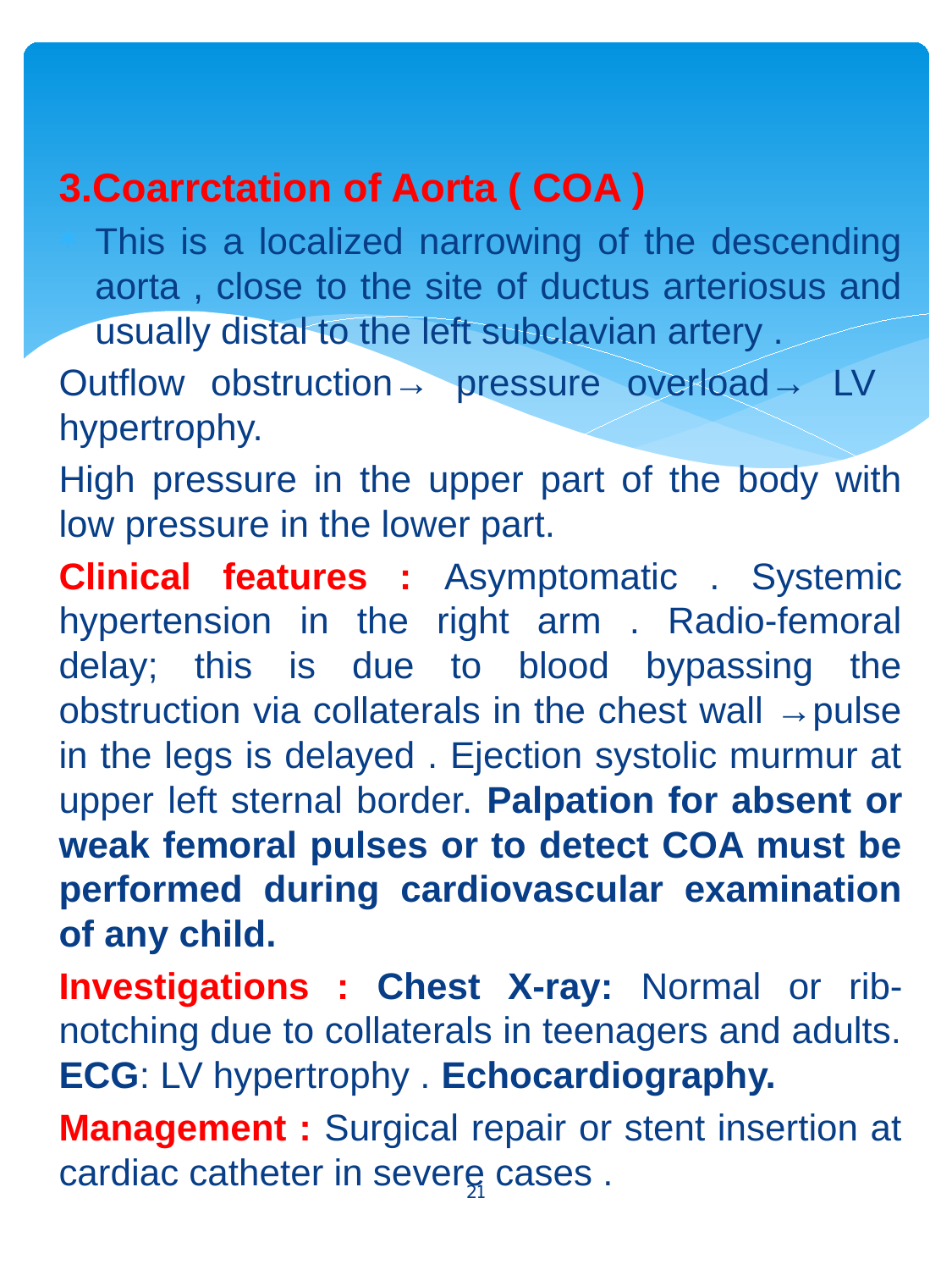

3.Coarrctation of Aorta ( COA )
This is a localized narrowing of the descending aorta , close to the site of ductus arteriosus and usually distal to the left subclavian artery .
Outflow obstruction→ pressure overload→ LV  hypertrophy.
High pressure in the upper part of the body with low pressure in the lower part.
Clinical features : Asymptomatic . Systemic hypertension in the right arm . Radio-femoral delay; this is due to blood bypassing the obstruction via collaterals in the chest wall →pulse in the legs is delayed . Ejection systolic murmur at upper left sternal border. Palpation for absent or weak femoral pulses or to detect COA must be performed during cardiovascular examination of any child.
Investigations : Chest X-ray: Normal or rib-notching due to collaterals in teenagers and adults. ECG: LV hypertrophy . Echocardiography.
Management : Surgical repair or stent insertion at cardiac catheter in severe cases .

21